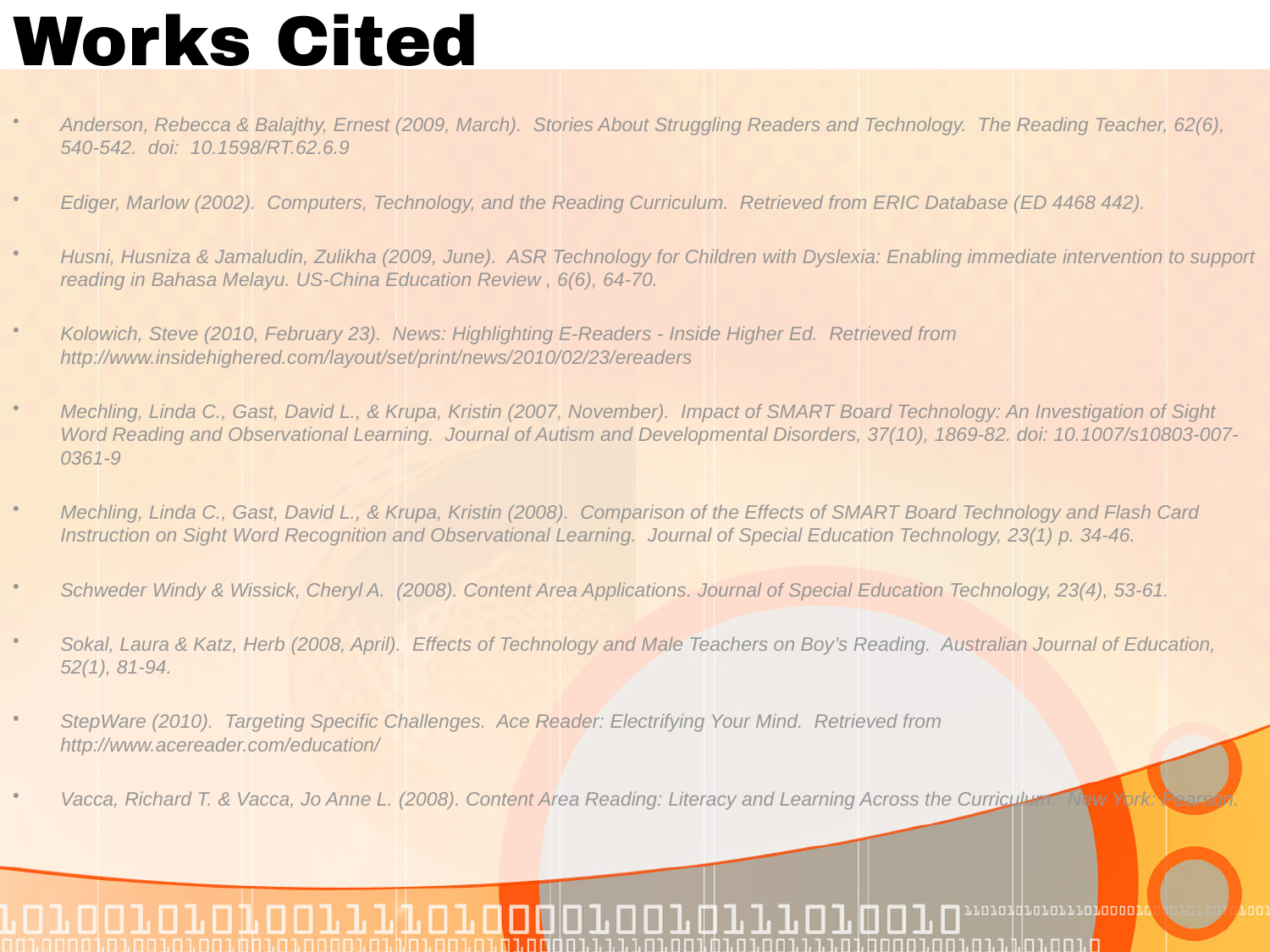

# Works Cited
Anderson, Rebecca & Balajthy, Ernest (2009, March).  Stories About Struggling Readers and Technology.  The Reading Teacher, 62(6), 540-542.  doi:  10.1598/RT.62.6.9

Ediger, Marlow (2002).  Computers, Technology, and the Reading Curriculum.  Retrieved from ERIC Database (ED 4468 442).

Husni, Husniza & Jamaludin, Zulikha (2009, June).  ASR Technology for Children with Dyslexia: Enabling immediate intervention to support reading in Bahasa Melayu. US-China Education Review , 6(6), 64-70.

Kolowich, Steve (2010, February 23).  News: Highlighting E-Readers - Inside Higher Ed.  Retrieved from http://www.insidehighered.com/layout/set/print/news/2010/02/23/ereaders

Mechling, Linda C., Gast, David L., & Krupa, Kristin (2007, November).  Impact of SMART Board Technology: An Investigation of Sight Word Reading and Observational Learning.  Journal of Autism and Developmental Disorders, 37(10), 1869-82. doi: 10.1007/s10803-007-0361-9

Mechling, Linda C., Gast, David L., & Krupa, Kristin (2008).  Comparison of the Effects of SMART Board Technology and Flash Card Instruction on Sight Word Recognition and Observational Learning.  Journal of Special Education Technology, 23(1) p. 34-46.

Schweder Windy & Wissick, Cheryl A.  (2008). Content Area Applications. Journal of Special Education Technology, 23(4), 53-61.

Sokal, Laura & Katz, Herb (2008, April).  Effects of Technology and Male Teachers on Boy’s Reading.  Australian Journal of Education, 52(1), 81-94.

StepWare (2010).  Targeting Specific Challenges.  Ace Reader: Electrifying Your Mind.  Retrieved from http://www.acereader.com/education/

Vacca, Richard T. & Vacca, Jo Anne L. (2008). Content Area Reading: Literacy and Learning Across the Curriculum.  New York: Pearson.